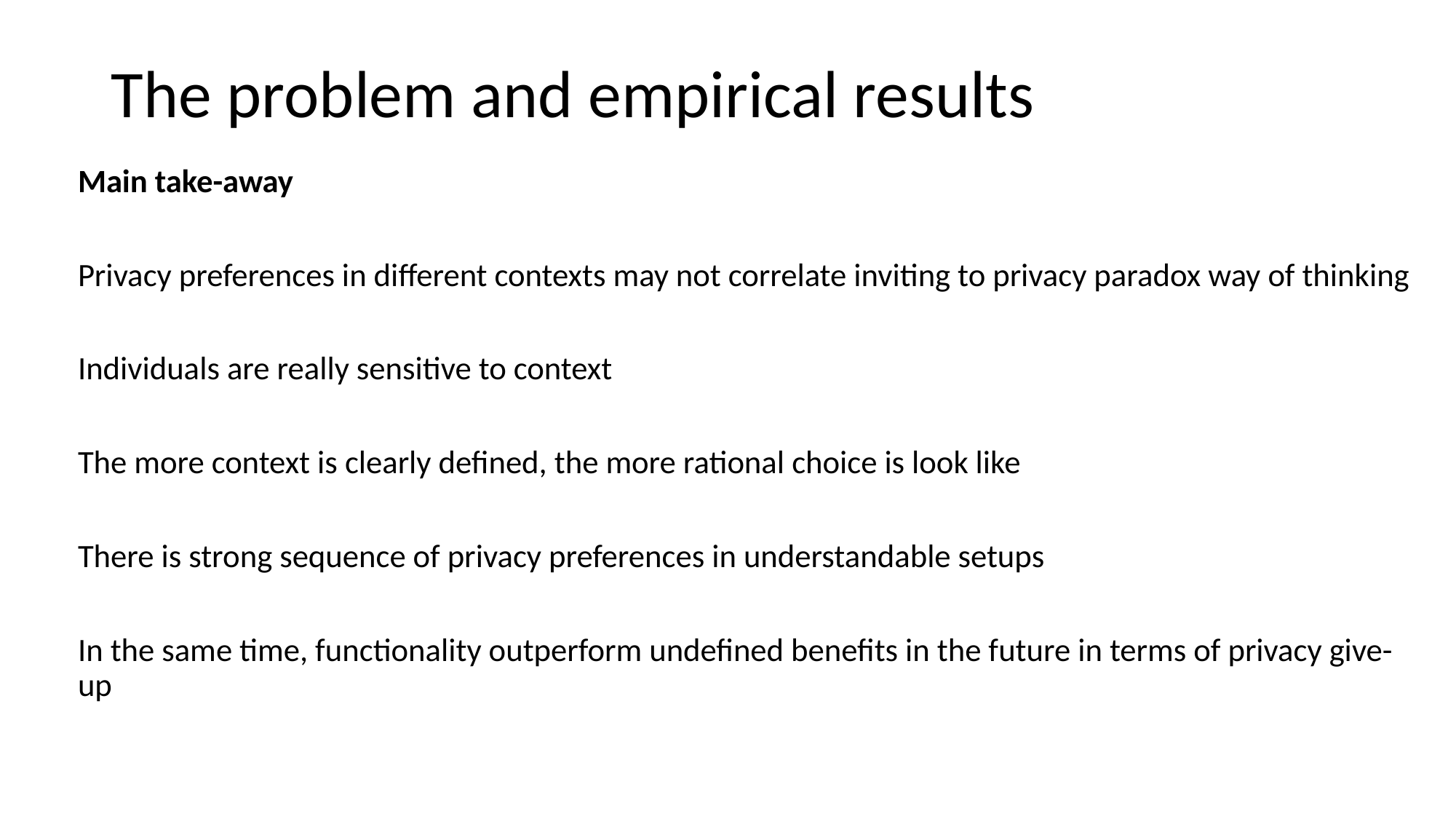

# The problem and empirical results
Main take-away

Privacy preferences in different contexts may not correlate inviting to privacy paradox way of thinking

Individuals are really sensitive to context

The more context is clearly defined, the more rational choice is look like

There is strong sequence of privacy preferences in understandable setups

In the same time, functionality outperform undefined benefits in the future in terms of privacy give-up